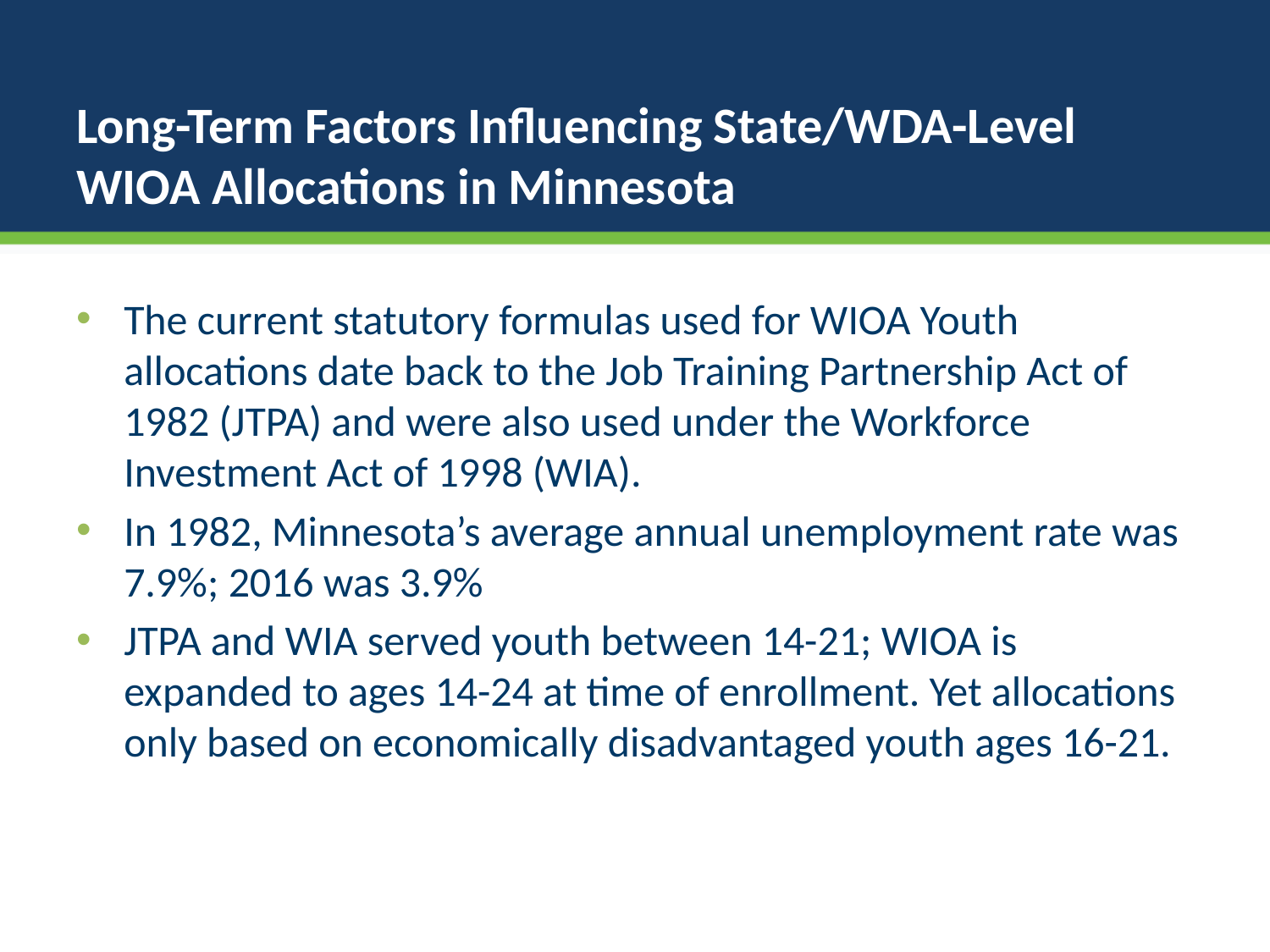

# Long-Term Factors Influencing State/WDA-Level WIOA Allocations in Minnesota
The current statutory formulas used for WIOA Youth allocations date back to the Job Training Partnership Act of 1982 (JTPA) and were also used under the Workforce Investment Act of 1998 (WIA).
In 1982, Minnesota’s average annual unemployment rate was 7.9%; 2016 was 3.9%
JTPA and WIA served youth between 14-21; WIOA is expanded to ages 14-24 at time of enrollment. Yet allocations only based on economically disadvantaged youth ages 16-21.